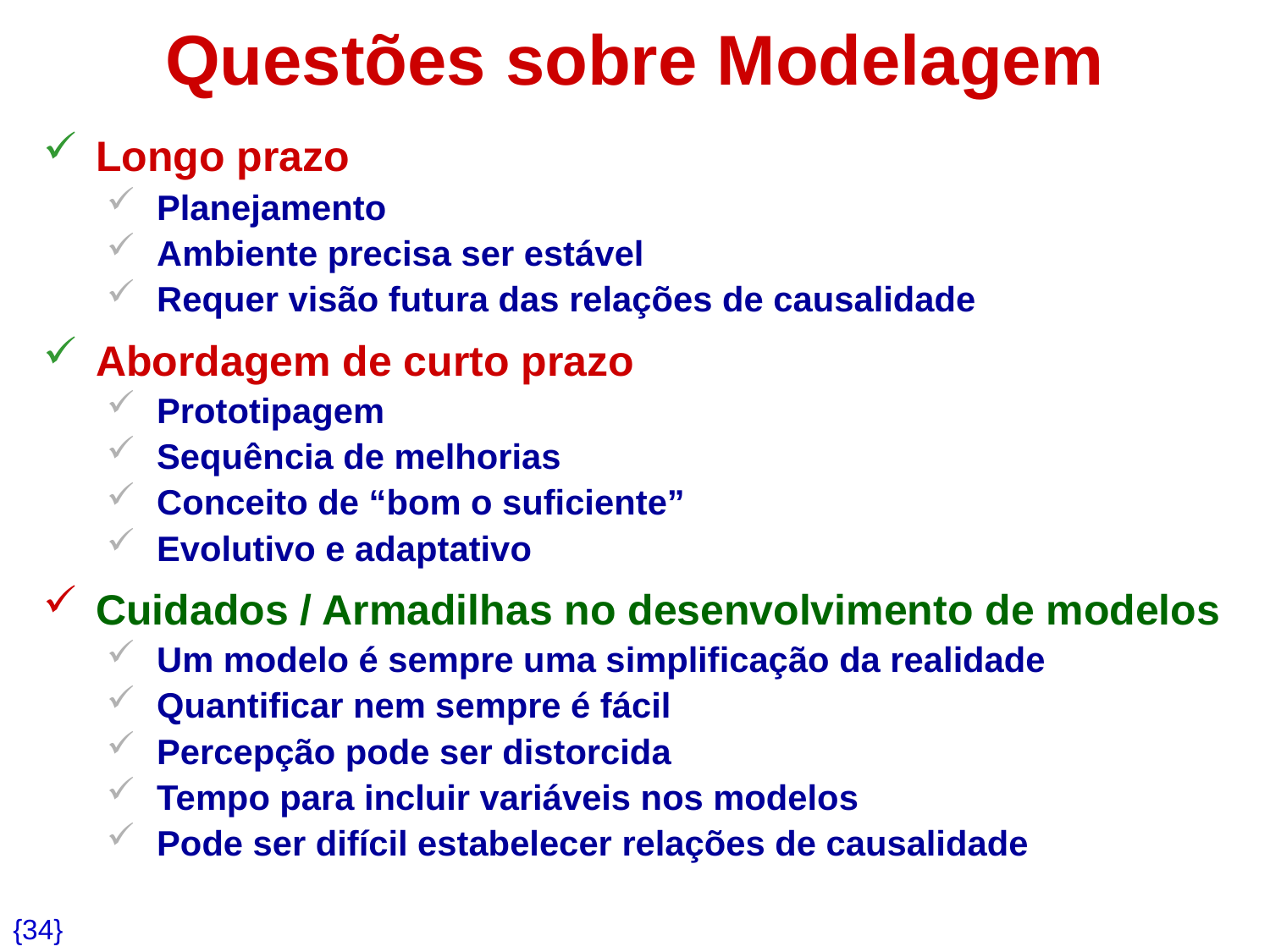

# Questões sobre Modelagem
Longo prazo
Planejamento
Ambiente precisa ser estável
Requer visão futura das relações de causalidade
Abordagem de curto prazo
Prototipagem
Sequência de melhorias
Conceito de “bom o suficiente”
Evolutivo e adaptativo
Cuidados / Armadilhas no desenvolvimento de modelos
Um modelo é sempre uma simplificação da realidade
Quantificar nem sempre é fácil
Percepção pode ser distorcida
Tempo para incluir variáveis nos modelos
Pode ser difícil estabelecer relações de causalidade
{34}